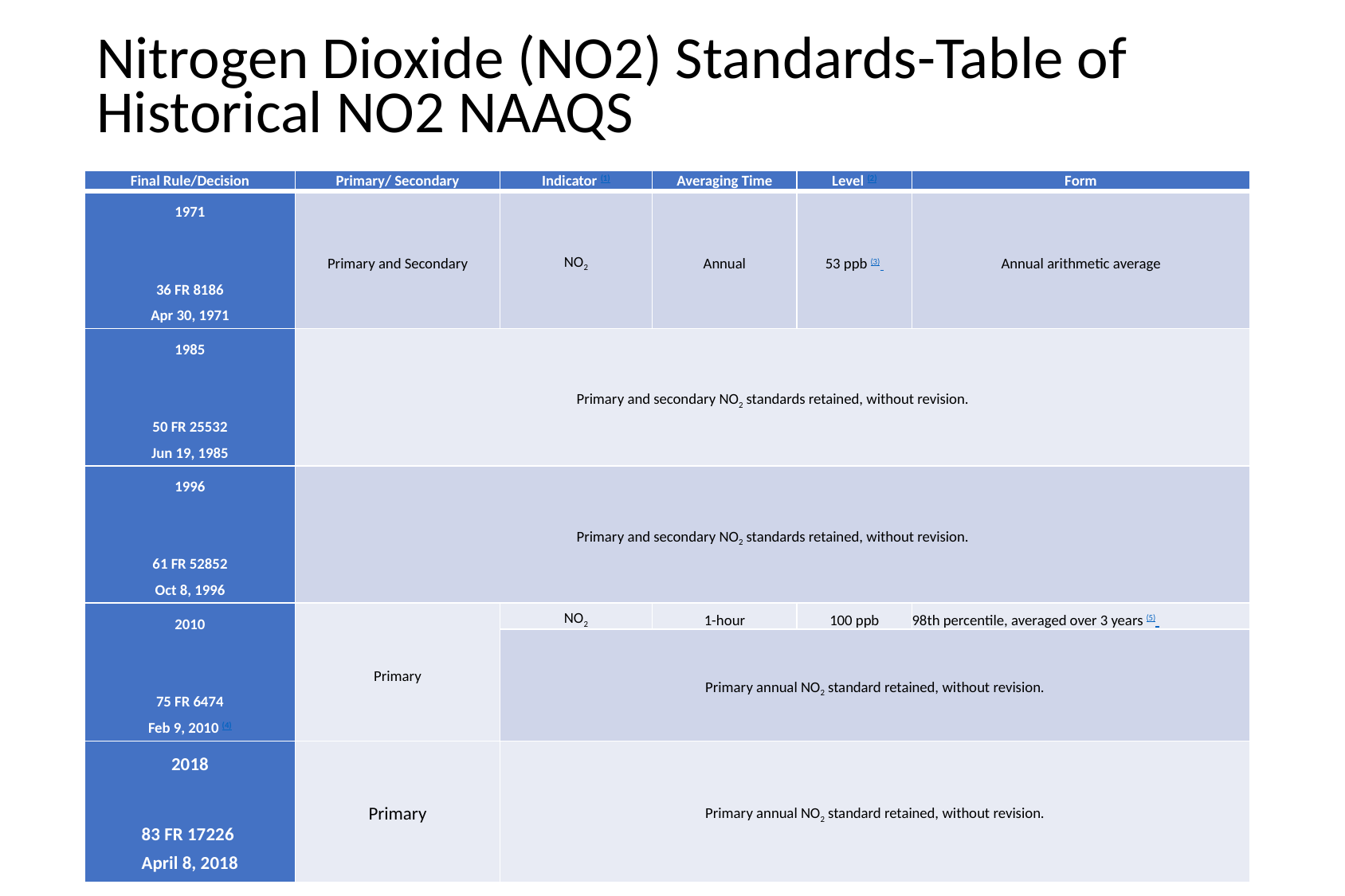

# Nitrogen Dioxide (NO2) Standards-Table of Historical NO2 NAAQS
| Final Rule/Decision | Primary/ Secondary | Indicator (1) | Averaging Time | Level (2) | Form |
| --- | --- | --- | --- | --- | --- |
| 1971 36 FR 8186 Apr 30, 1971 | Primary and Secondary | NO2 | Annual | 53 ppb (3) | Annual arithmetic average |
| 1985 50 FR 25532 Jun 19, 1985 | Primary and secondary NO2 standards retained, without revision. |  |  |  |  |
| 1996 61 FR 52852 Oct 8, 1996 | Primary and secondary NO2 standards retained, without revision. |  |  |  |  |
| 2010 75 FR 6474 Feb 9, 2010 (4) | Primary | NO2 | 1-hour | 100 ppb | 98th percentile, averaged over 3 years (5) |
|  |  | Primary annual NO2 standard retained, without revision. |  |  |  |
| 2018 83 FR 17226 April 8, 2018 | Primary | Primary annual NO2 standard retained, without revision. |  |  |  |